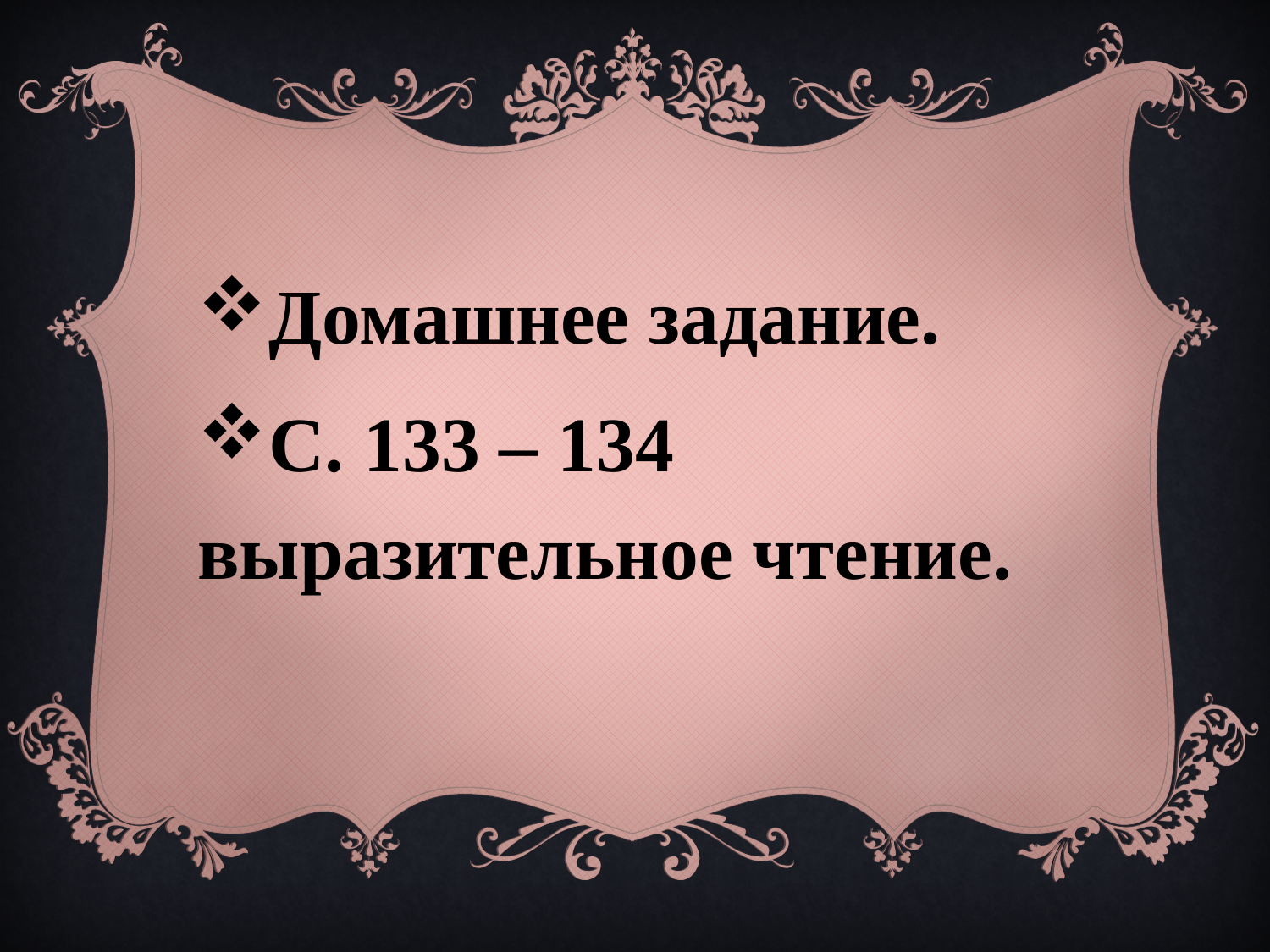

Домашнее задание.
С. 133 – 134 выразительное чтение.